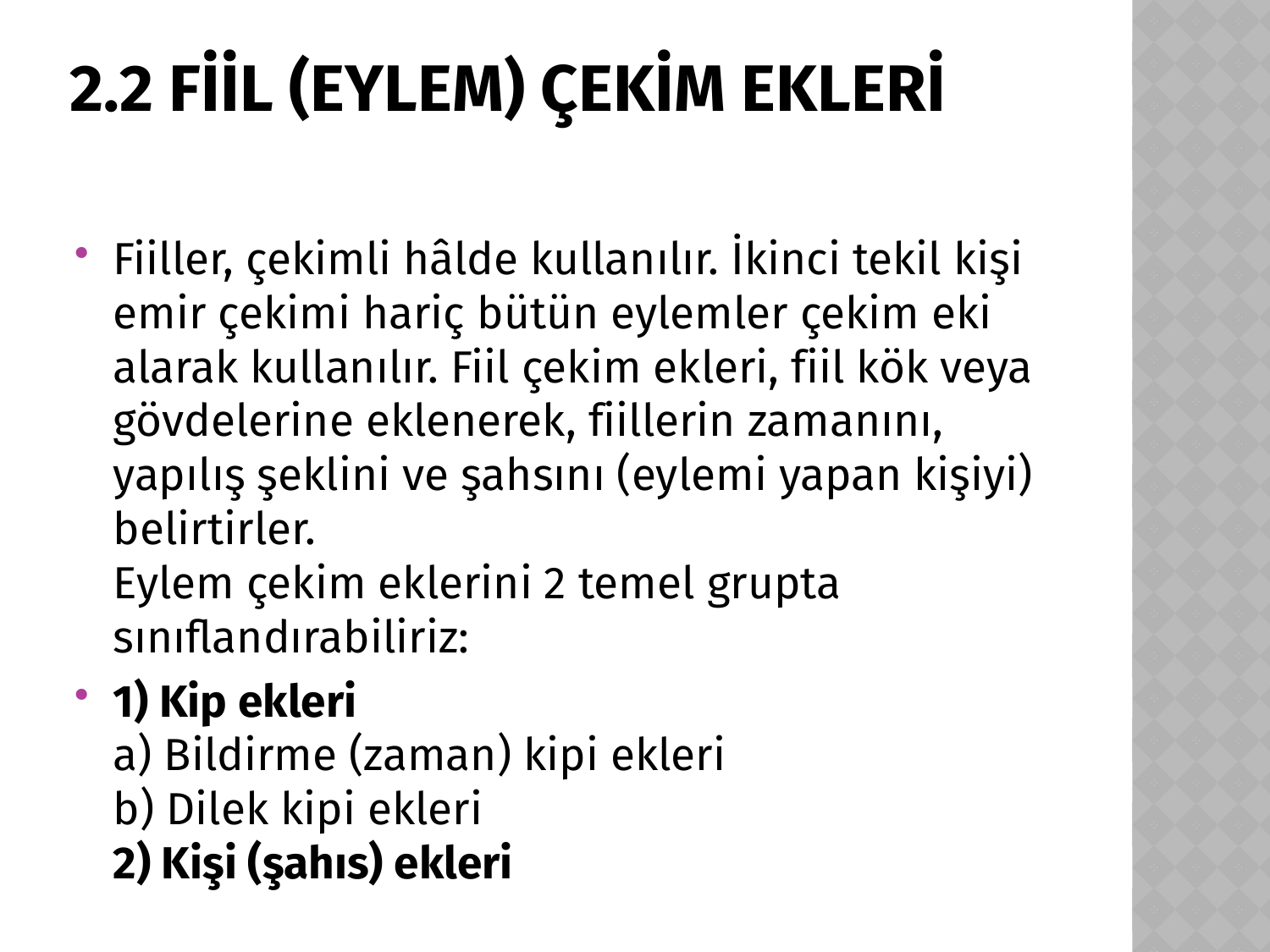

# 2.2 Fiil (Eylem) Çekim Ekleri
Fiiller, çekimli hâlde kullanılır. İkinci tekil kişi emir çekimi hariç bütün eylemler çekim eki alarak kullanılır. Fiil çekim ekleri, fiil kök veya gövdelerine eklenerek, fiillerin zamanını, yapılış şeklini ve şahsını (eylemi yapan kişiyi) belirtirler.
Eylem çekim eklerini 2 temel grupta sınıflandırabiliriz:
1) Kip ekleri
a) Bildirme (zaman) kipi ekleri
b) Dilek kipi ekleri
2) Kişi (şahıs) ekleri